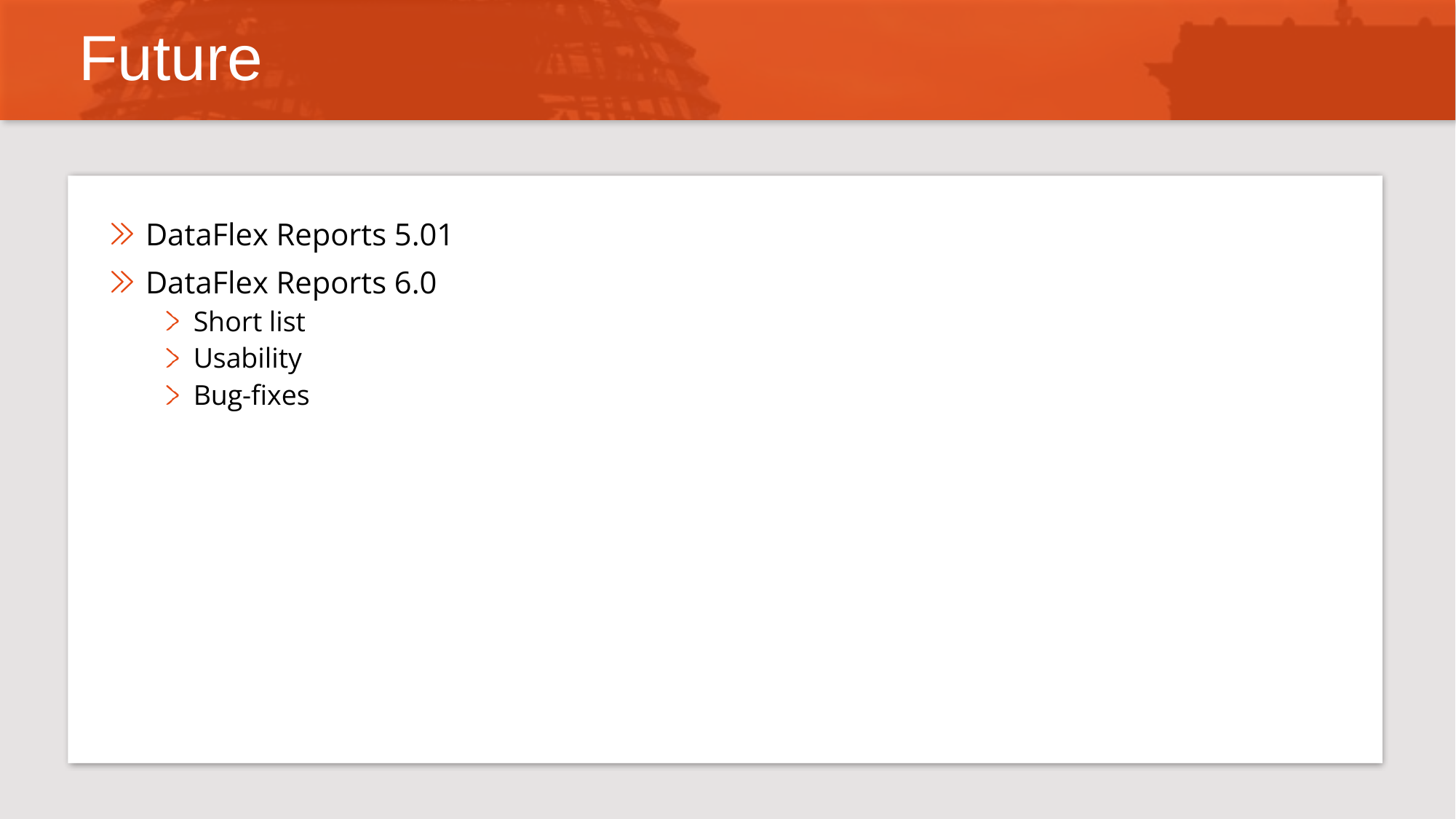

# Future
DataFlex Reports 5.01
DataFlex Reports 6.0
Short list
Usability
Bug-fixes